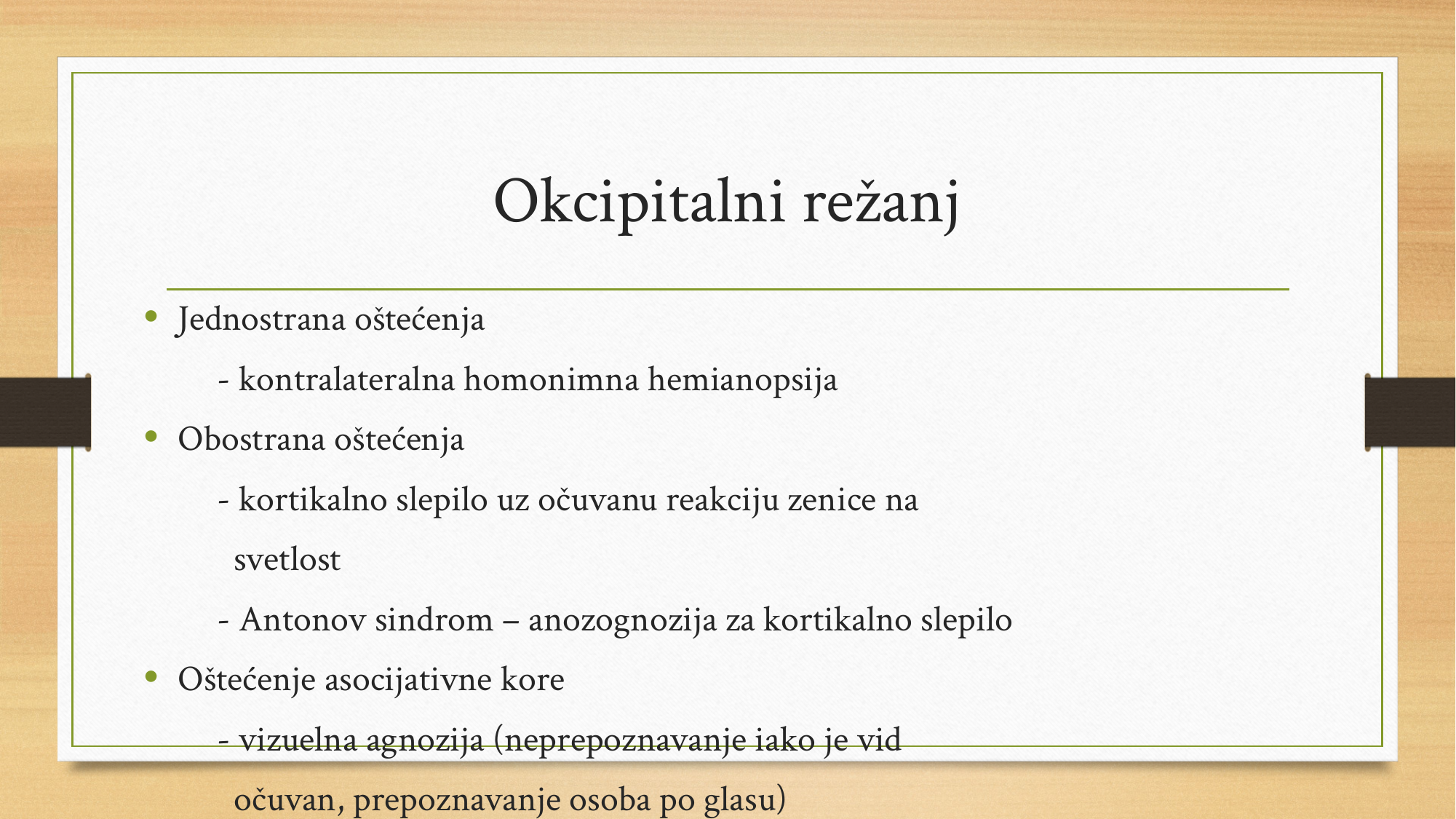

# Okcipitalni režanj
Jednostrana oštećenja
         - kontralateralna homonimna hemianopsija
Obostrana oštećenja
         - kortikalno slepilo uz očuvanu reakciju zenice na
           svetlost
         - Antonov sindrom – anozognozija za kortikalno slepilo
Oštećenje asocijativne kore
         - vizuelna agnozija (neprepoznavanje iako je vid
           očuvan, prepoznavanje osoba po glasu)